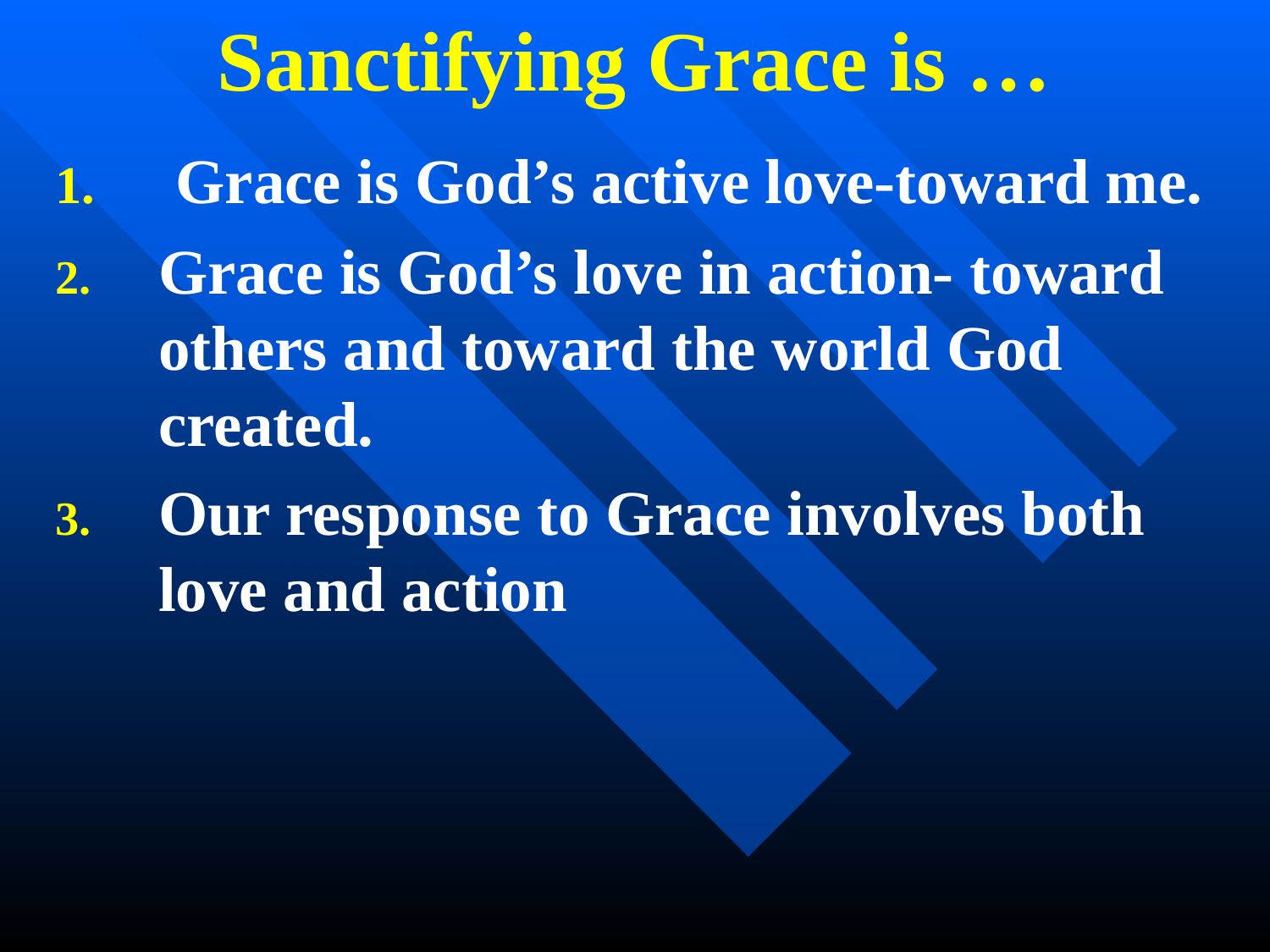

Sanctifying Grace is …
 Grace is God’s active love-toward me.
Grace is God’s love in action- toward others and toward the world God created.
Our response to Grace involves both love and action